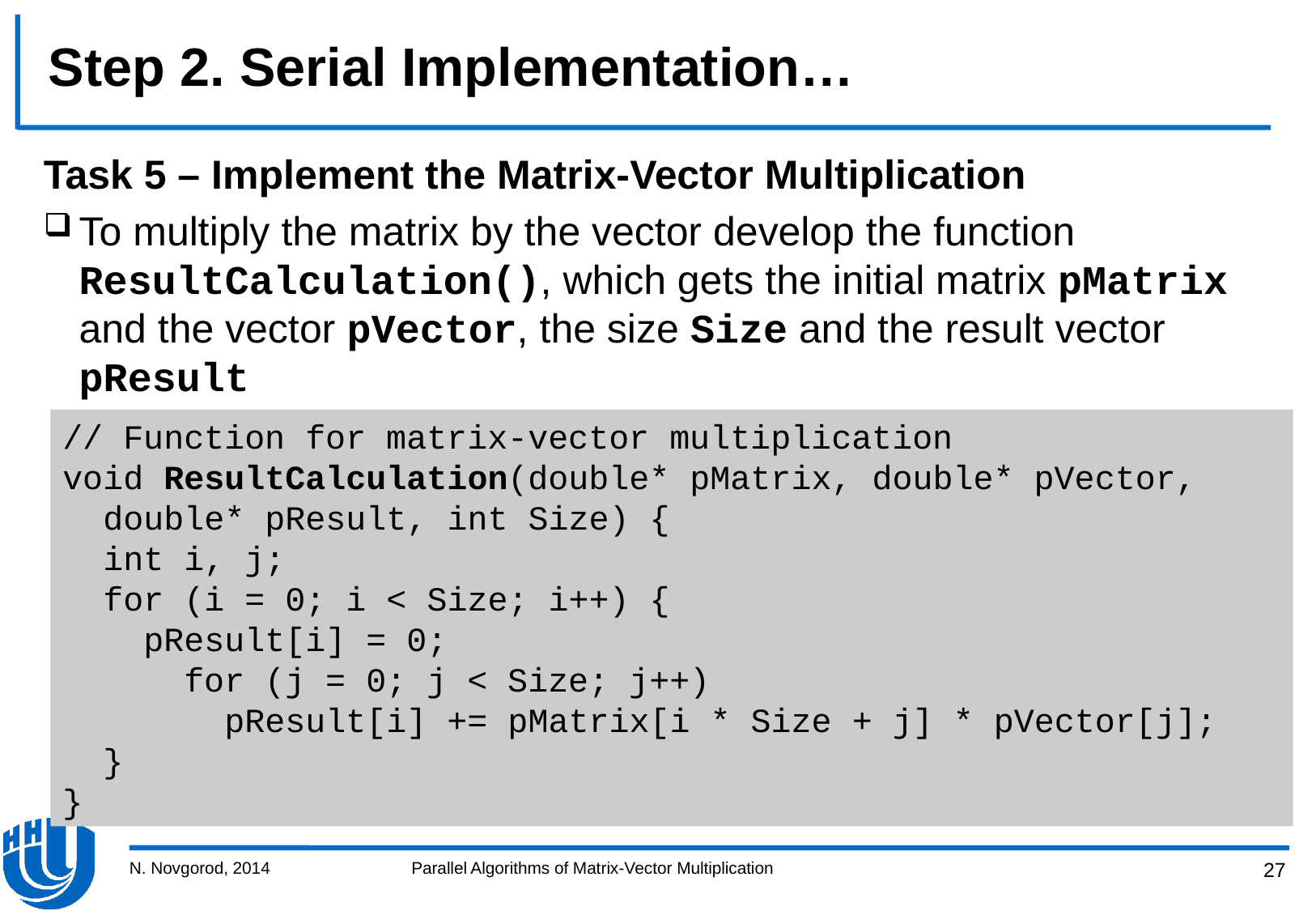

# Step 2. Serial Implementation…
Task 5 – Implement the Matrix-Vector Multiplication
To multiply the matrix by the vector develop the function ResultCalculation(), which gets the initial matrix pMatrix and the vector pVector, the size Size and the result vector pResult

// Function for matrix-vector multiplication
void ResultCalculation(double* pMatrix, double* pVector,
  double* pResult, int Size) {
  int i, j;
  for (i = 0; i < Size; i++) {
    pResult[i] = 0;
	for (j = 0; j < Size; j++)
	  pResult[i] += pMatrix[i * Size + j] * pVector[j];
  }
}
N. Novgorod, 2014
Parallel Algorithms of Matrix-Vector Multiplication
27